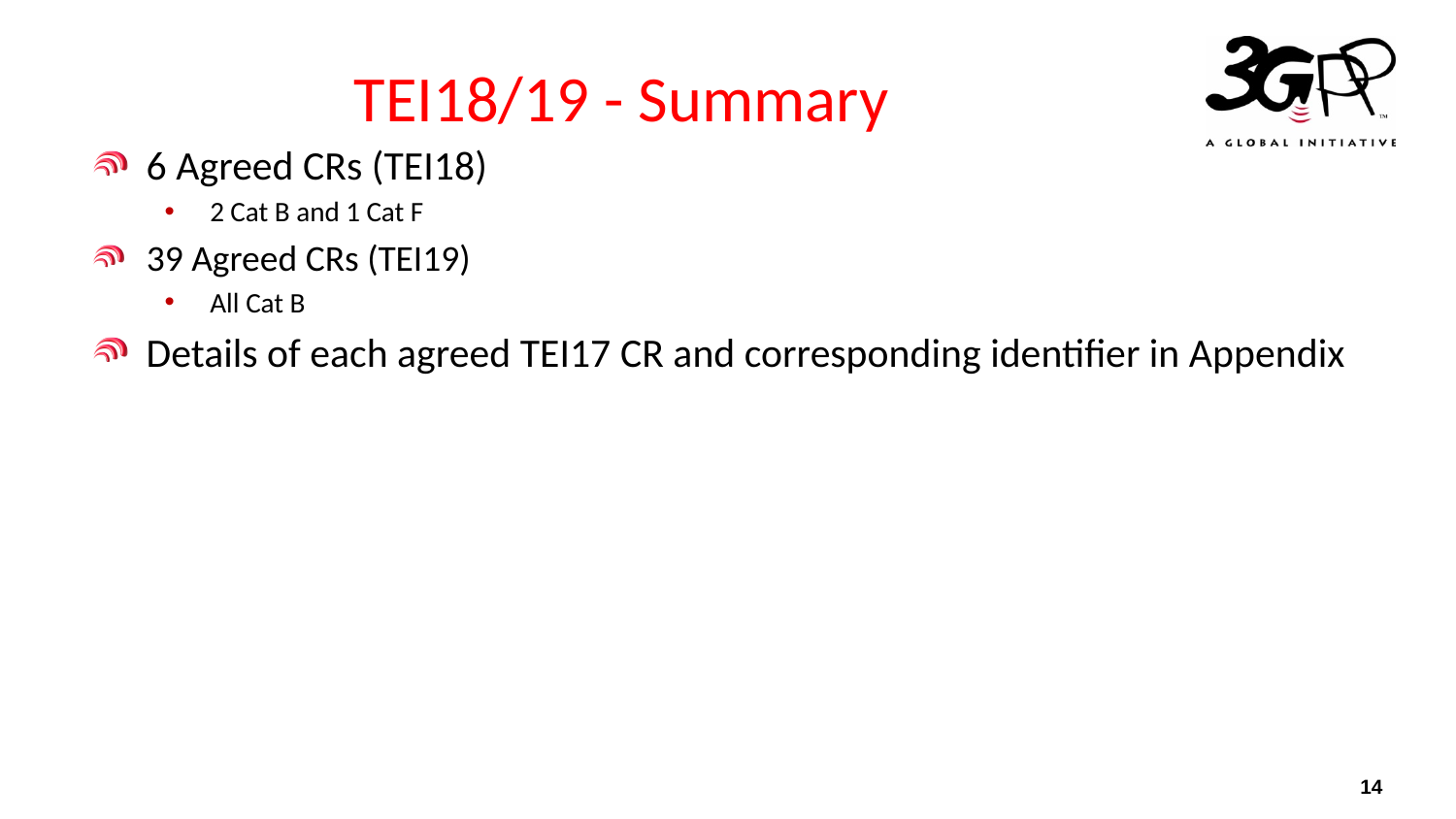

# TEI18/19 - Summary
6 Agreed CRs (TEI18)
2 Cat B and 1 Cat F
39 Agreed CRs (TEI19)
All Cat B
Details of each agreed TEI17 CR and corresponding identifier in Appendix